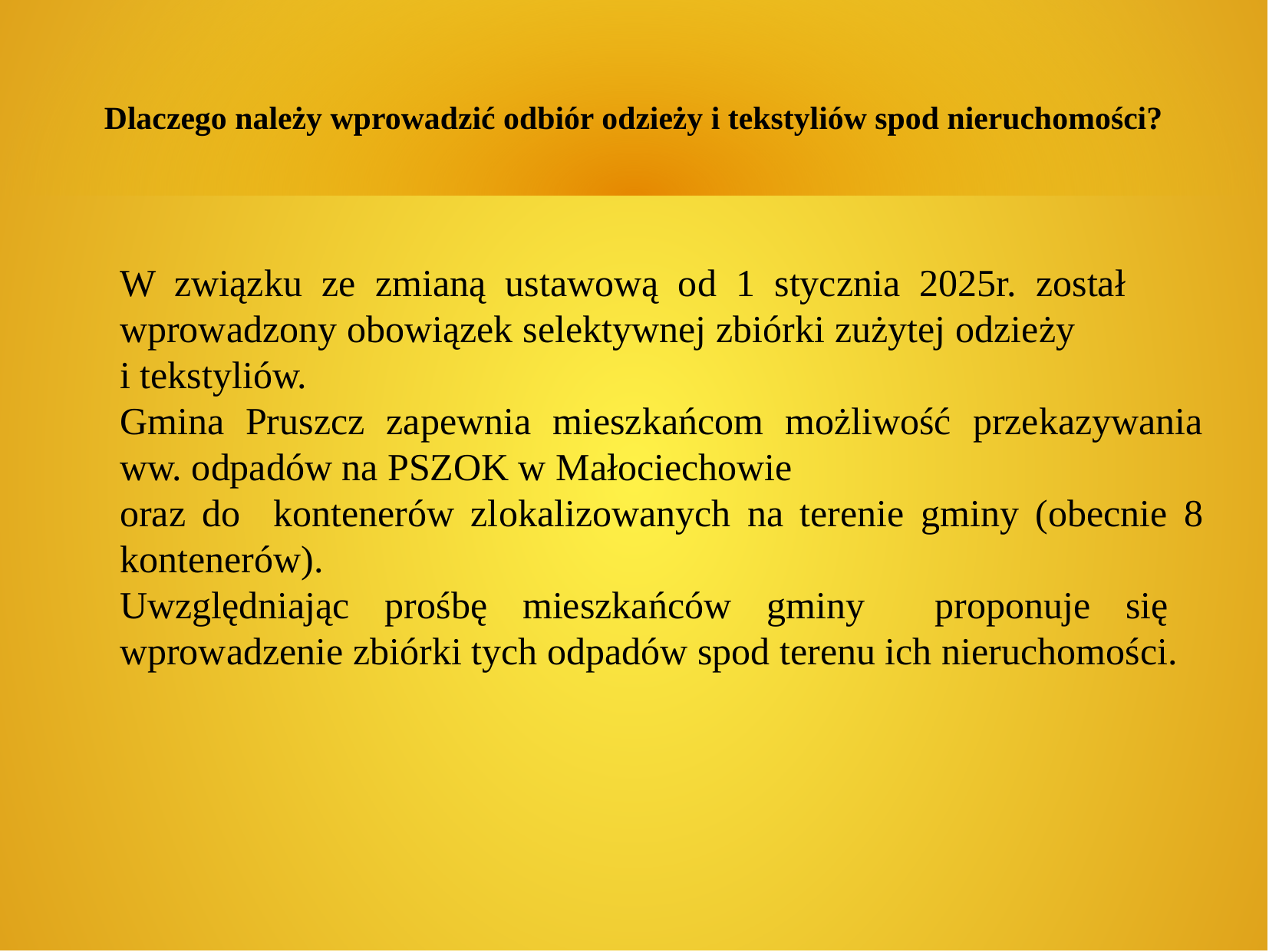

W związku ze zmianą ustawową od 1 stycznia 2025r. został     wprowadzony obowiązek selektywnej zbiórki zużytej odzieży              i tekstyliów.
Gmina Pruszcz zapewnia mieszkańcom możliwość przekazywania ww. odpadów na PSZOK w Małociechowie
oraz do  kontenerów zlokalizowanych na terenie gminy (obecnie 8 kontenerów).
Uwzględniając prośbę mieszkańców gminy  proponuje się  wprowadzenie zbiórki tych odpadów spod terenu ich nieruchomości.

Dlaczego należy wprowadzić odbiór odzieży i tekstyliów spod nieruchomości?